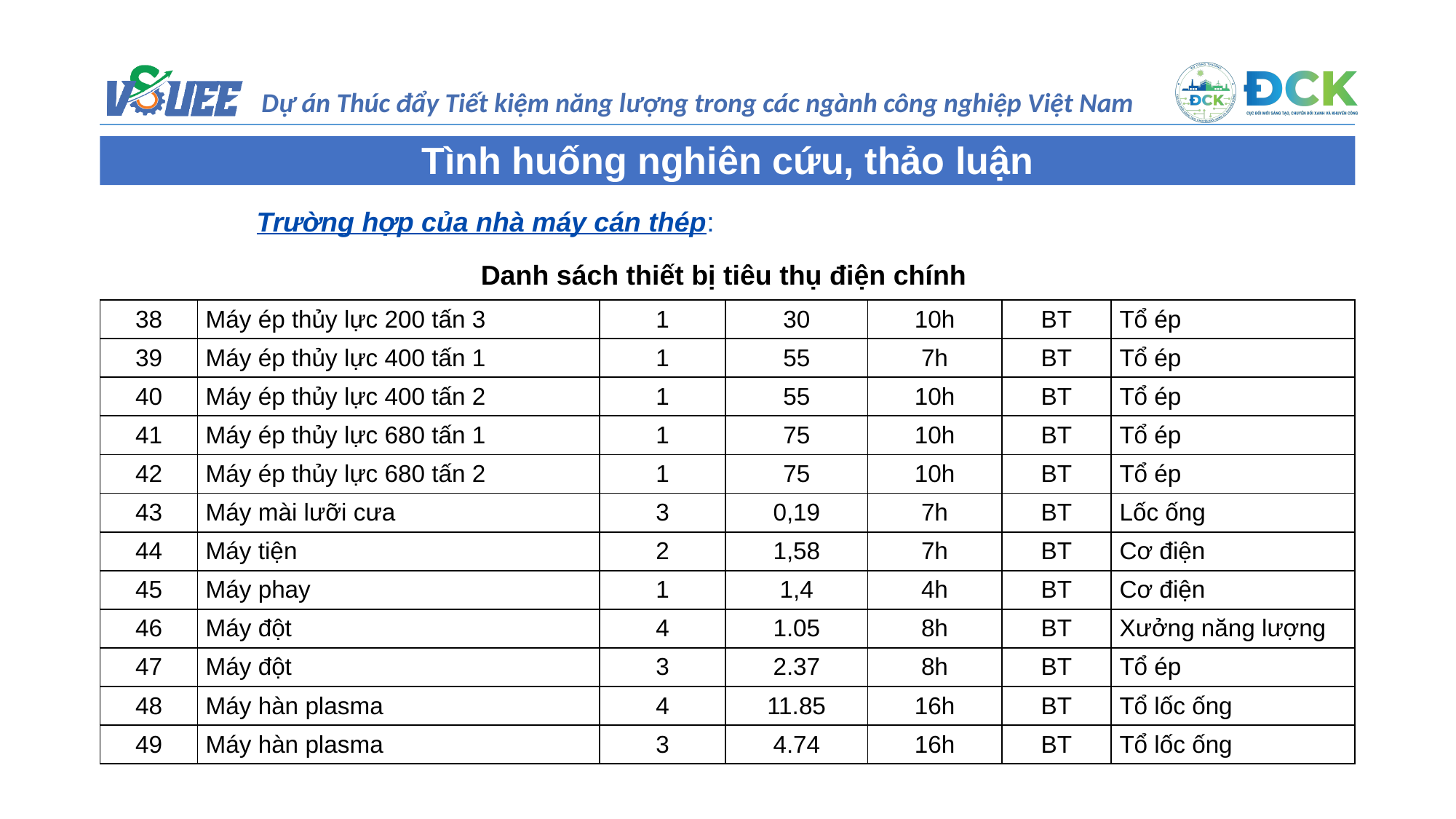

Tình huống nghiên cứu, thảo luận
Trường hợp của nhà máy cán thép:
Danh sách thiết bị tiêu thụ điện chính
| 38 | Máy ép thủy lực 200 tấn 3 | 1 | 30 | 10h | BT | Tổ ép |
| --- | --- | --- | --- | --- | --- | --- |
| 39 | Máy ép thủy lực 400 tấn 1 | 1 | 55 | 7h | BT | Tổ ép |
| 40 | Máy ép thủy lực 400 tấn 2 | 1 | 55 | 10h | BT | Tổ ép |
| 41 | Máy ép thủy lực 680 tấn 1 | 1 | 75 | 10h | BT | Tổ ép |
| 42 | Máy ép thủy lực 680 tấn 2 | 1 | 75 | 10h | BT | Tổ ép |
| 43 | Máy mài lưỡi cưa | 3 | 0,19 | 7h | BT | Lốc ống |
| 44 | Máy tiện | 2 | 1,58 | 7h | BT | Cơ điện |
| 45 | Máy phay | 1 | 1,4 | 4h | BT | Cơ điện |
| 46 | Máy đột | 4 | 1.05 | 8h | BT | Xưởng năng lượng |
| 47 | Máy đột | 3 | 2.37 | 8h | BT | Tổ ép |
| 48 | Máy hàn plasma | 4 | 11.85 | 16h | BT | Tổ lốc ống |
| 49 | Máy hàn plasma | 3 | 4.74 | 16h | BT | Tổ lốc ống |